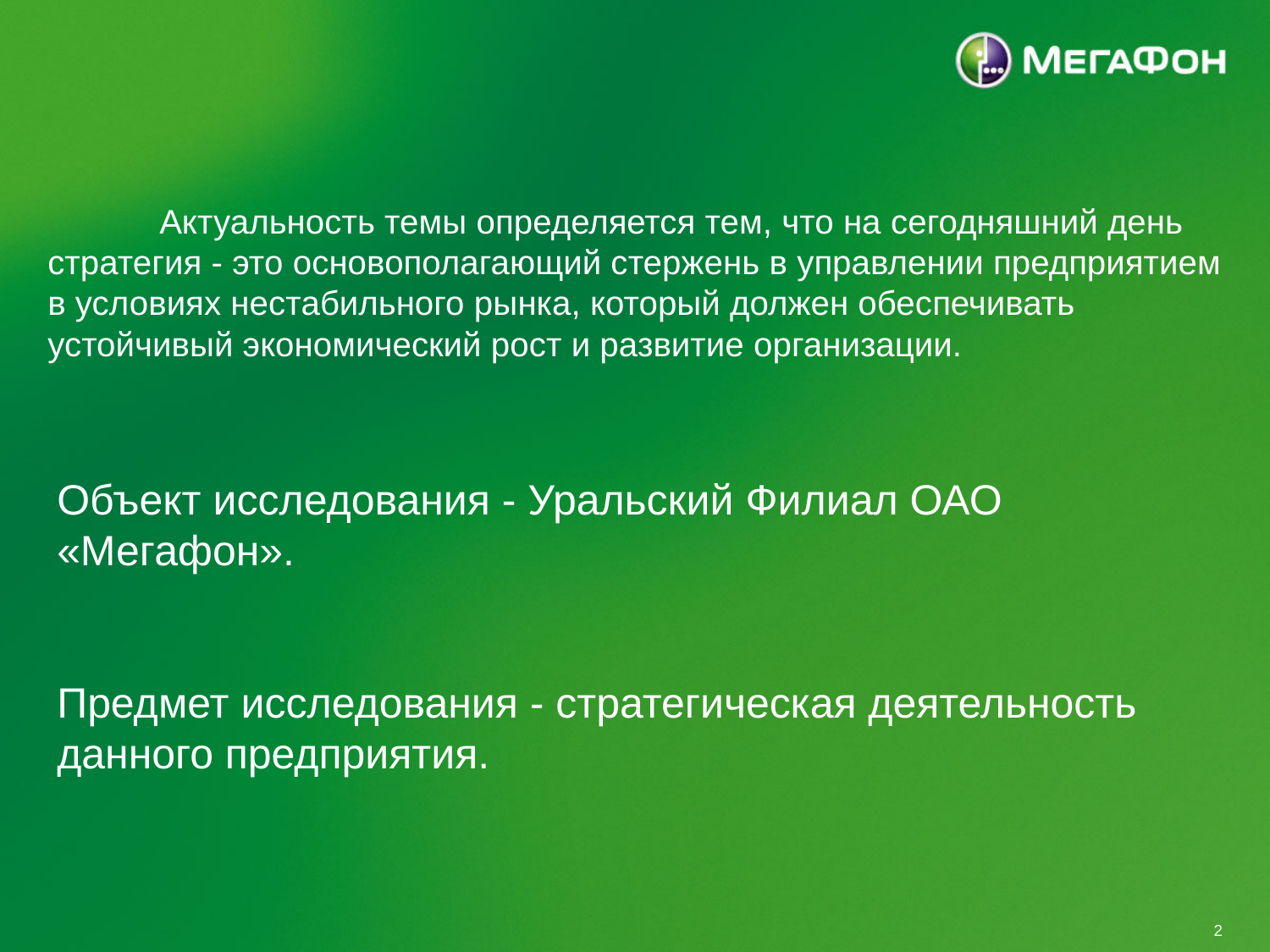

# Актуальность темы определяется тем, что на сегодняшний день стратегия - это основополагающий стержень в управлении предприятием в условиях нестабильного рынка, который должен обеспечивать устойчивый экономический рост и развитие организации.
Объект исследования - Уральский Филиал ОАО «Мегафон».

Предмет исследования - стратегическая деятельность данного предприятия.
2